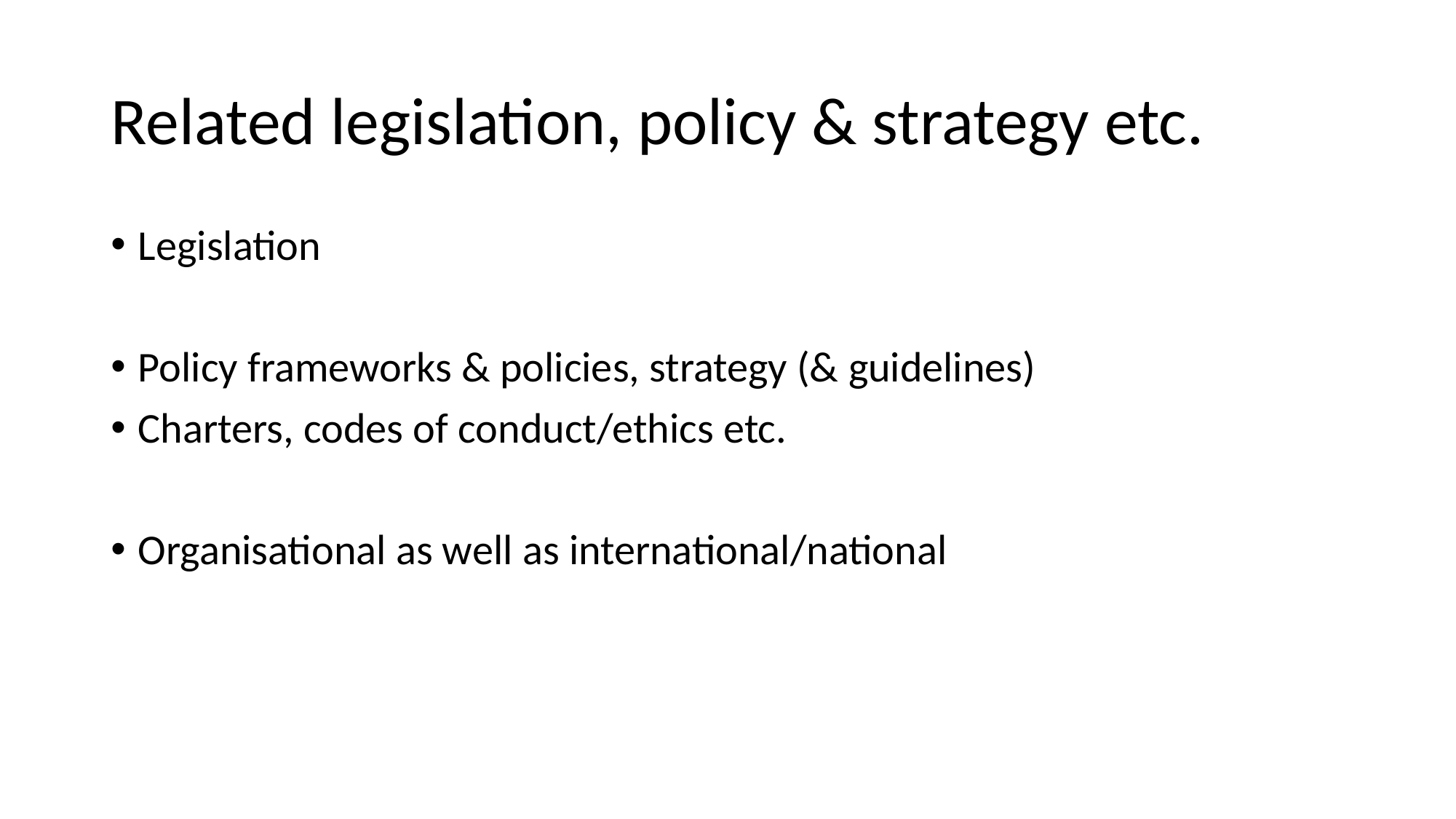

# Related legislation, policy & strategy etc.
Legislation

Policy frameworks & policies, strategy (& guidelines)
Charters, codes of conduct/ethics etc.

Organisational as well as international/national